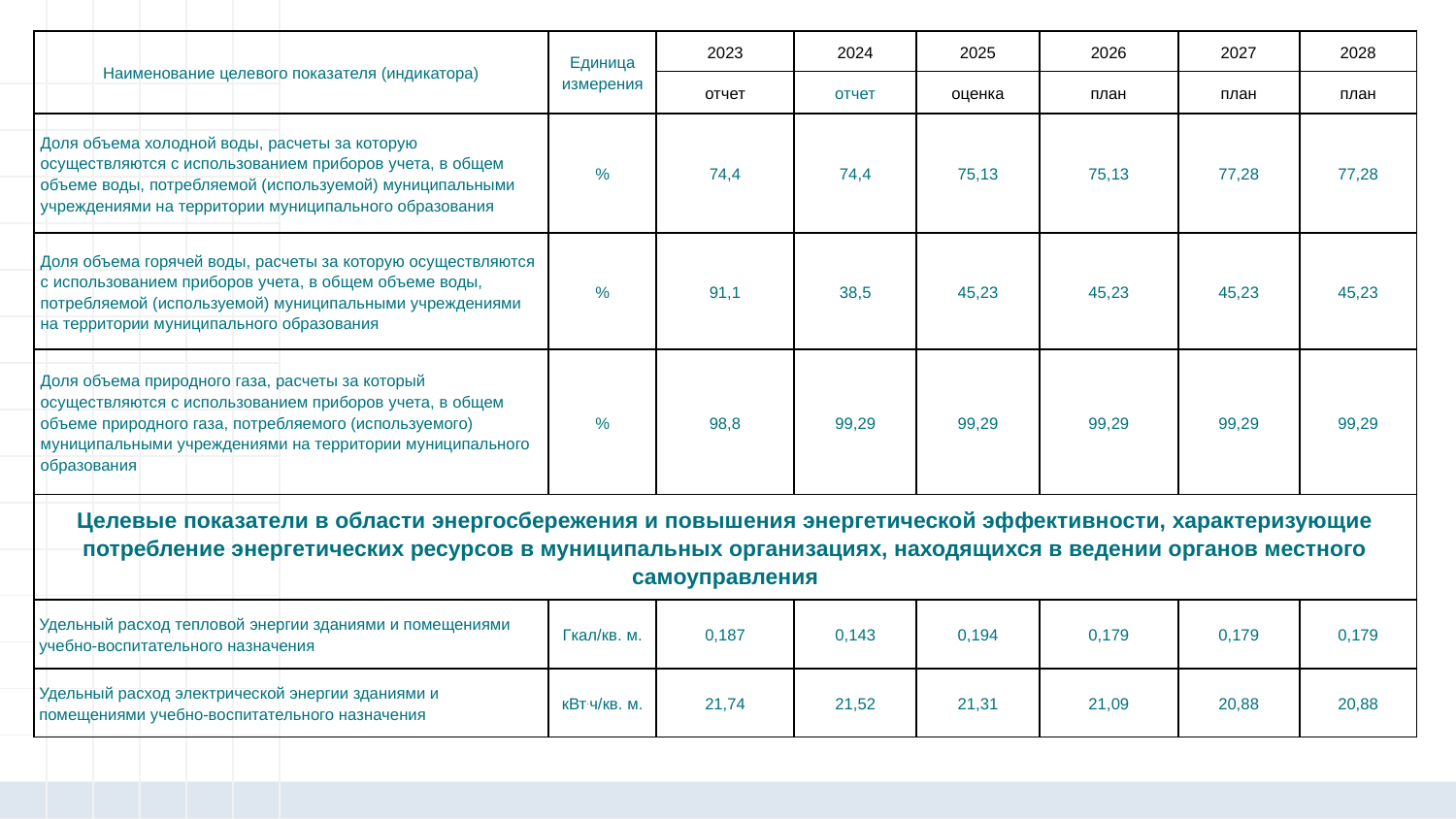

| Наименование целевого показателя (индикатора) | Единица измерения | 2023 | 2024 | 2025 | 2026 | 2027 | 2028 |
| --- | --- | --- | --- | --- | --- | --- | --- |
|  |  | отчет | отчет | оценка | план | план | план |
| Доля объема холодной воды, расчеты за которую осуществляются с использованием приборов учета, в общем объеме воды, потребляемой (используемой) муниципальными учреждениями на территории муниципального образования | % | 74,4 | 74,4 | 75,13 | 75,13 | 77,28 | 77,28 |
| Доля объема горячей воды, расчеты за которую осуществляются с использованием приборов учета, в общем объеме воды, потребляемой (используемой) муниципальными учреждениями на территории муниципального образования | % | 91,1 | 38,5 | 45,23 | 45,23 | 45,23 | 45,23 |
| Доля объема природного газа, расчеты за который осуществляются с использованием приборов учета, в общем объеме природного газа, потребляемого (используемого) муниципальными учреждениями на территории муниципального образования | % | 98,8 | 99,29 | 99,29 | 99,29 | 99,29 | 99,29 |
| Целевые показатели в области энергосбережения и повышения энергетической эффективности, характеризующие потребление энергетических ресурсов в муниципальных организациях, находящихся в ведении органов местного самоуправления |  |  |  |  |  |  |  |
| Удельный расход тепловой энергии зданиями и помещениями учебно-воспитательного назначения | Гкал/кв. м. | 0,187 | 0,143 | 0,194 | 0,179 | 0,179 | 0,179 |
| Удельный расход электрической энергии зданиями и помещениями учебно-воспитательного назначения | кВт.ч/кв. м. | 21,74 | 21,52 | 21,31 | 21,09 | 20,88 | 20,88 |